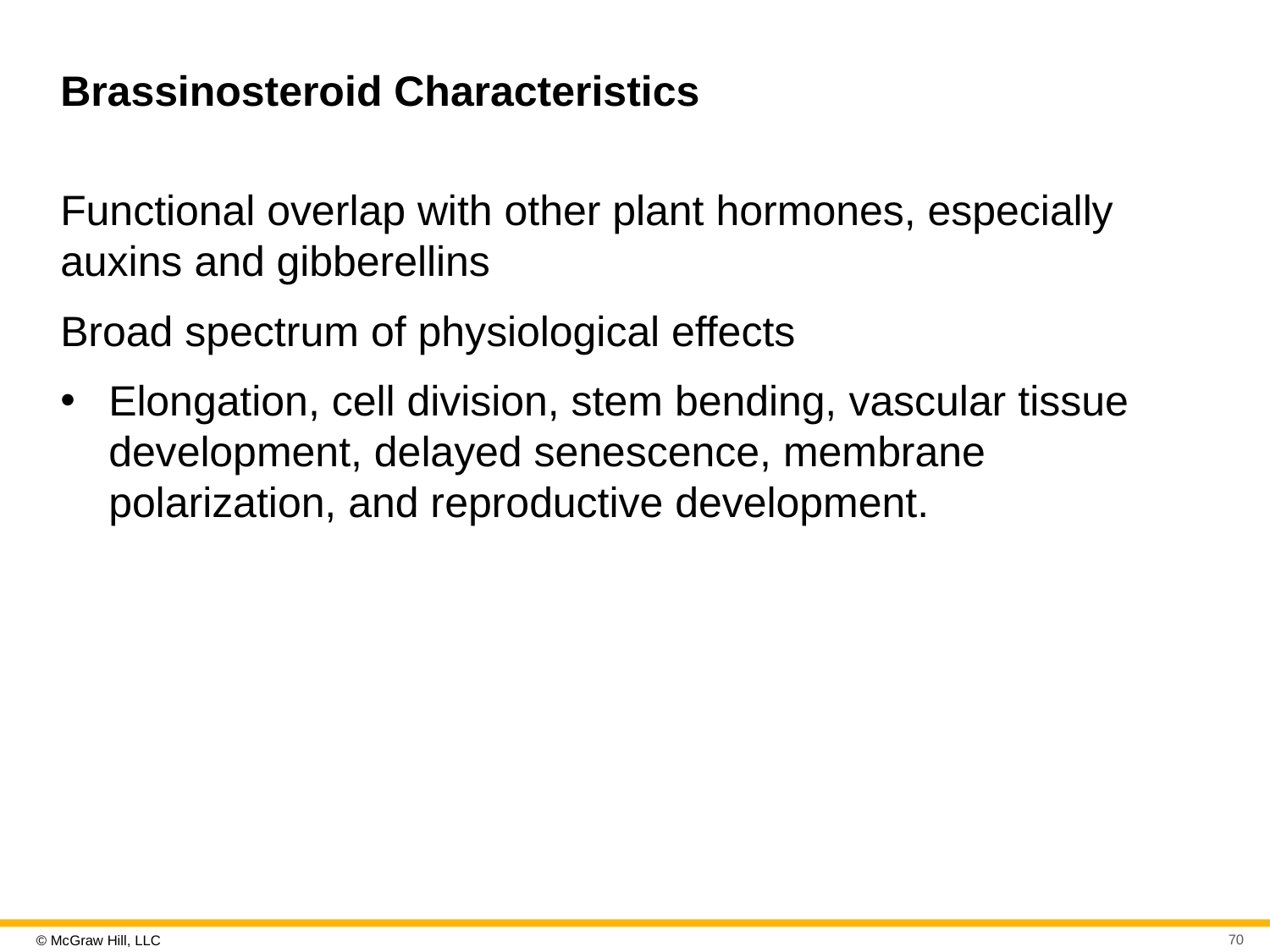

# Brassinosteroid Characteristics
Functional overlap with other plant hormones, especially auxins and gibberellins
Broad spectrum of physiological effects
Elongation, cell division, stem bending, vascular tissue development, delayed senescence, membrane polarization, and reproductive development.
70